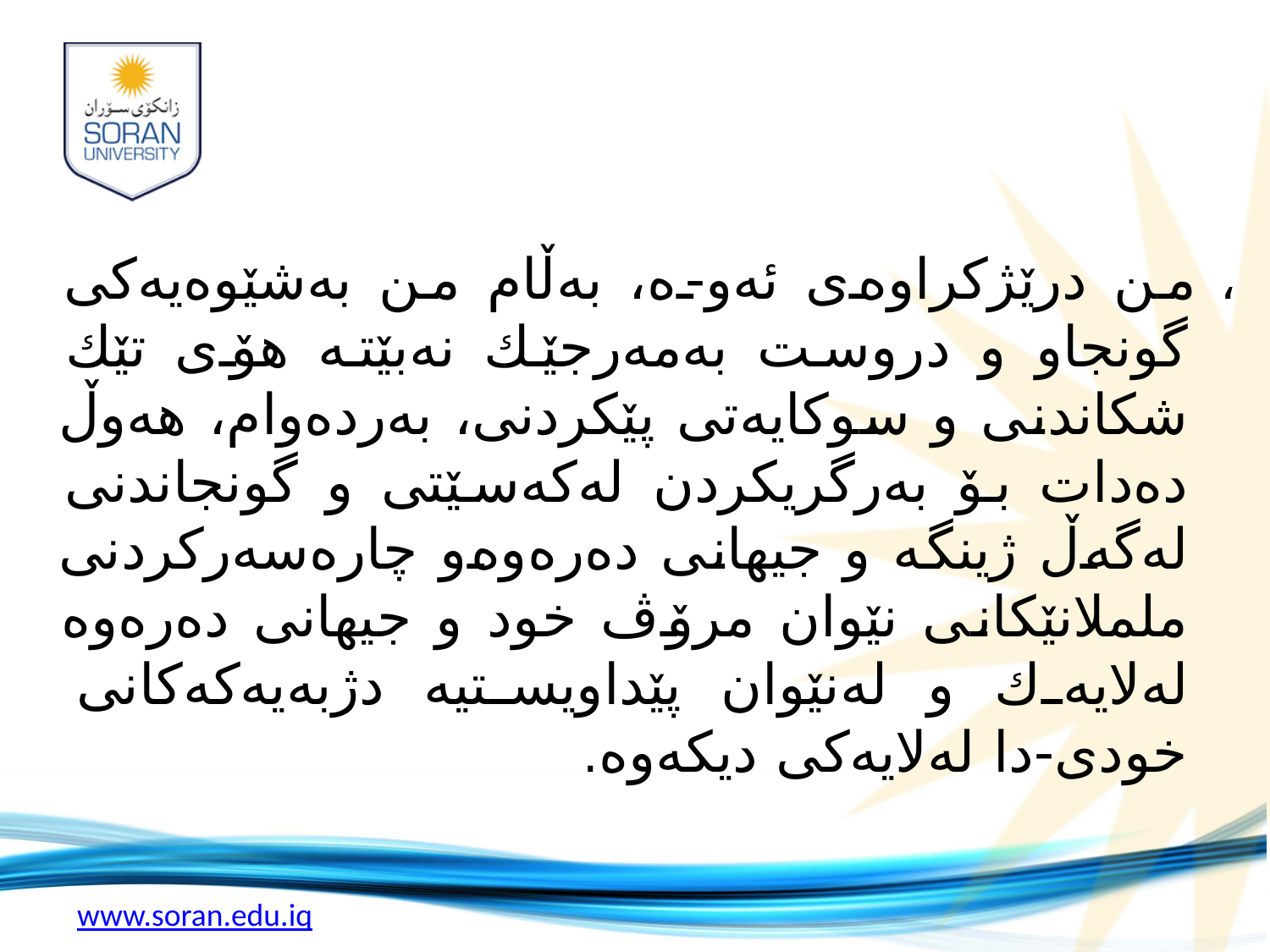

#
، من درێژكراوەی ئەو-ە، بەڵام من بەشێوەیەكی گونجاو و دروست بەمەرجێك نەبێتە هۆی تێك شكاندنی و سوكایەتی پێكردنی، بەردەوام، هەوڵ دەدات بۆ بەرگریكردن لەكەسێتی و گونجاندنی لەگەڵ ژینگە و جیهانی دەرەوەو چارەسەركردنی ململانێكانی نێوان مرۆڤ خود و جیهانی دەرەوە لەلایەك و لەنێوان پێداویستیە دژبەیەكەكانی خودی-دا لەلایەكی دیكەوە.